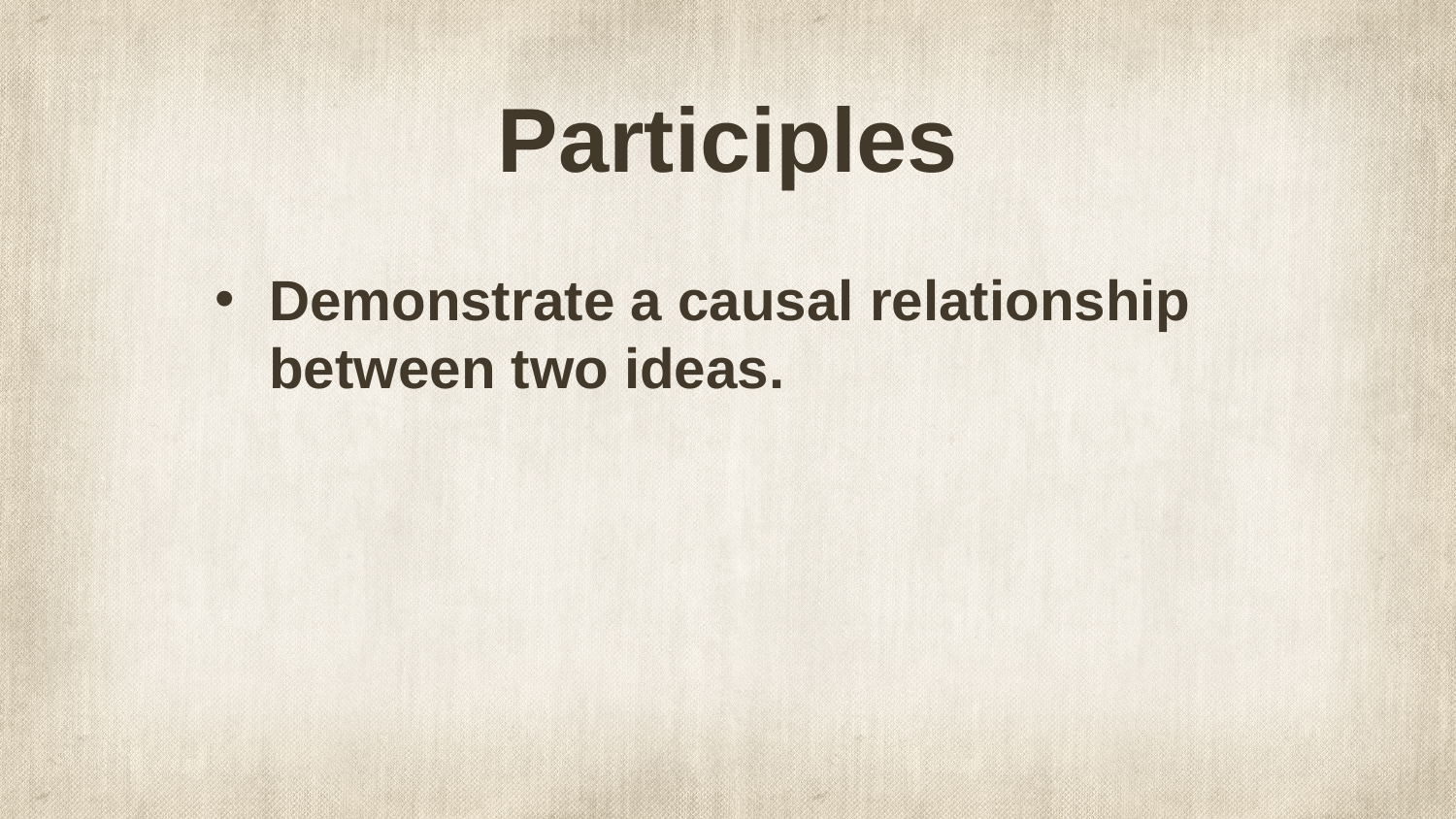

# Participles
Demonstrate a causal relationship between two ideas.